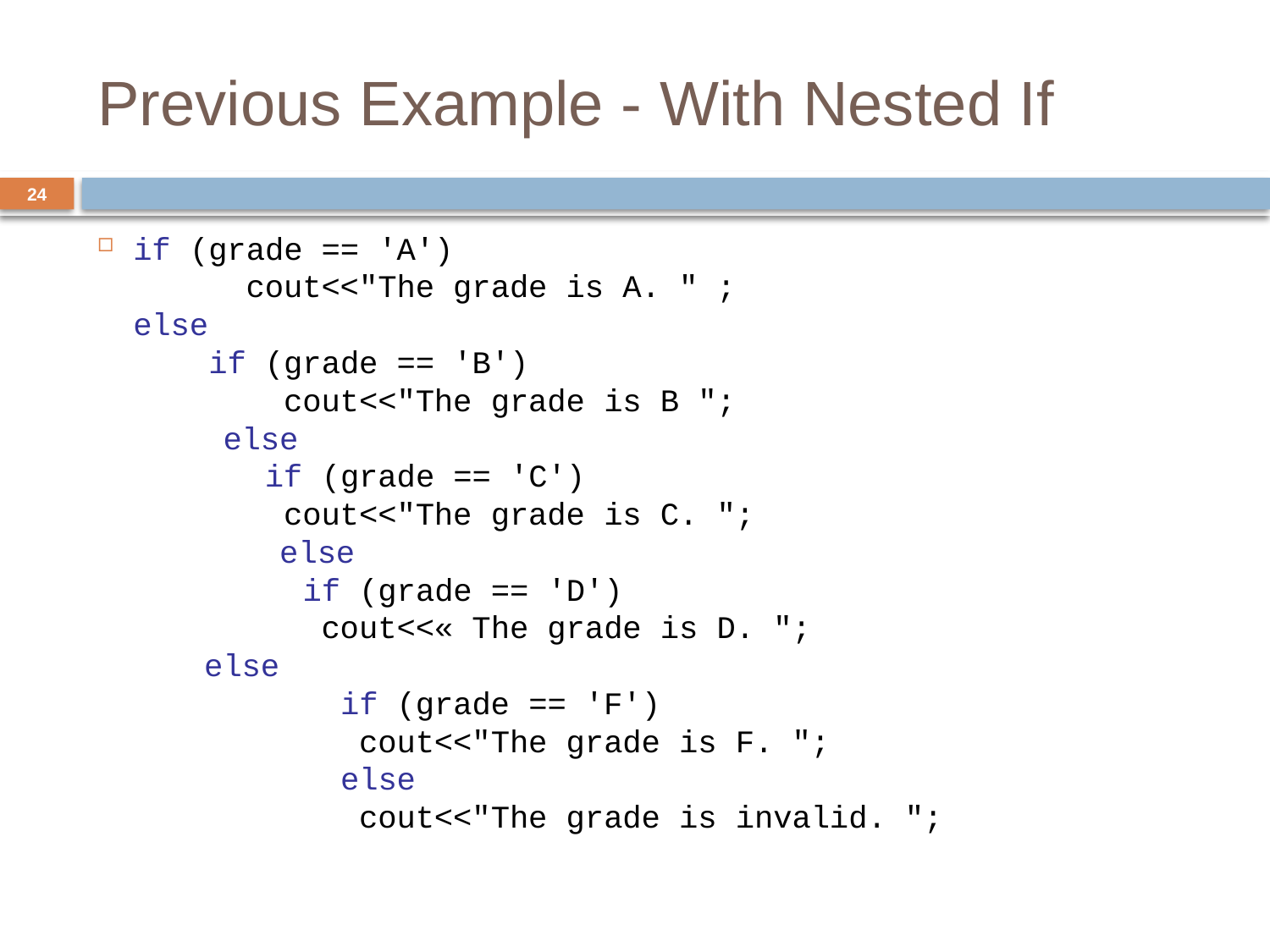

# Previous Example - With Nested If
24
if (grade == 'A')
      cout<<"The grade is A. " ;
else
    if (grade == 'B')
        cout<<"The grade is B ";
	 else
       if (grade == 'C')
        cout<<"The grade is C. ";
	    else
         if (grade == 'D')
          cout<<« The grade is D. ";
		else
           if (grade == 'F')
            cout<<"The grade is F. ";
           else
            cout<<"The grade is invalid. ";